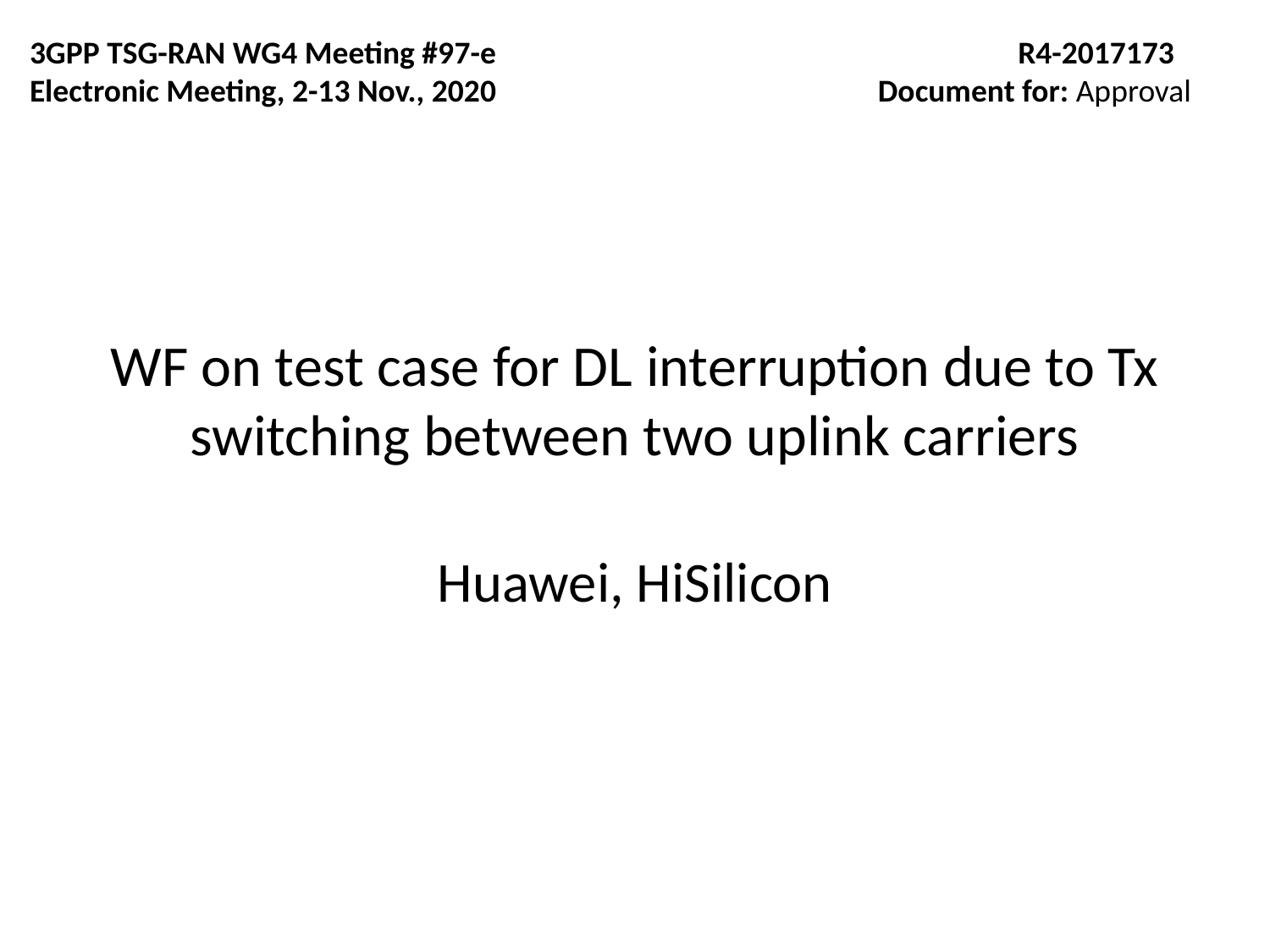

3GPP TSG-RAN WG4 Meeting #97-e
Electronic Meeting, 2-13 Nov., 2020

R4-2017173
       Document for: Approval
# WF on test case for DL interruption due to Tx switching between two uplink carriers
Huawei, HiSilicon